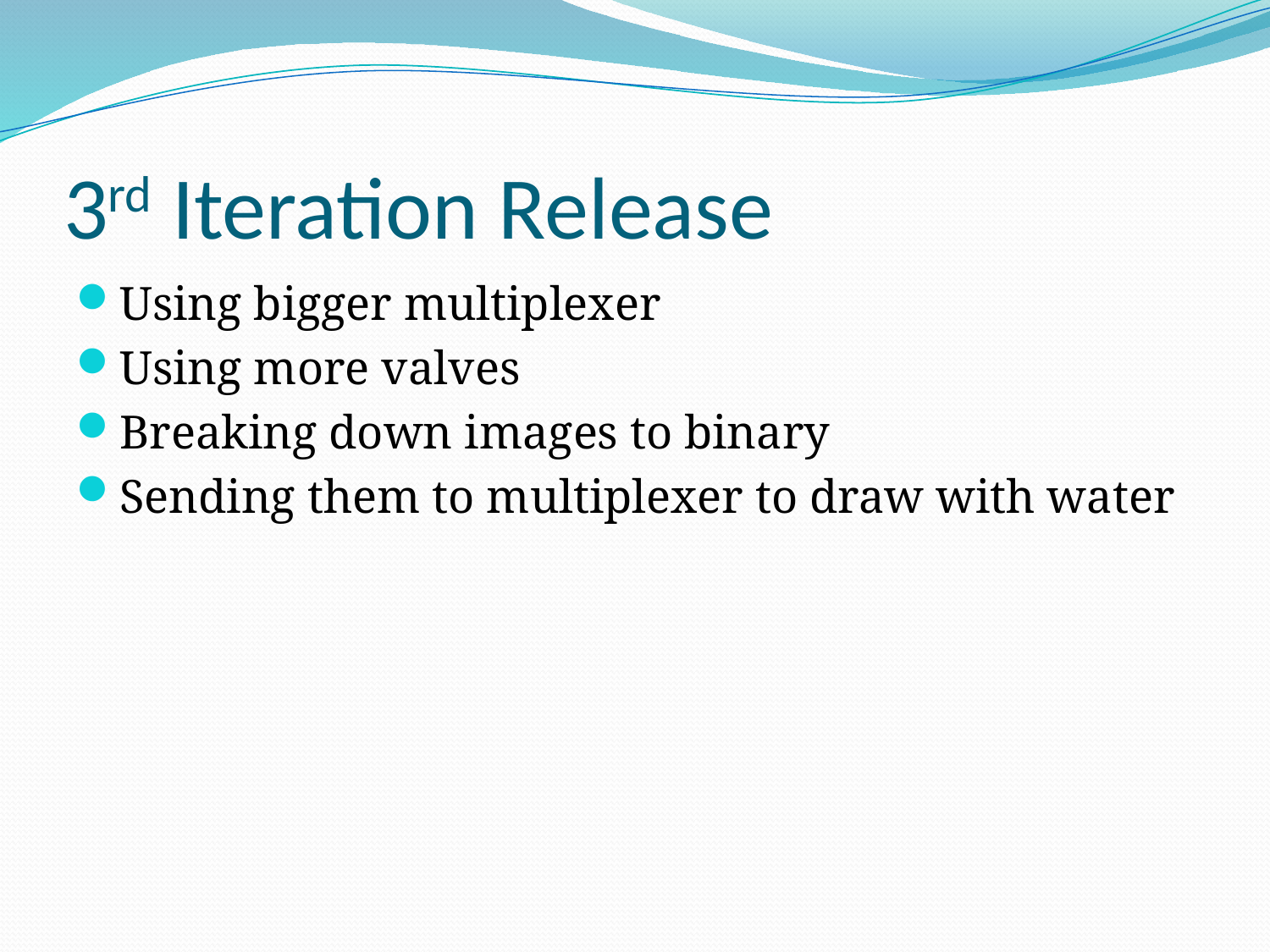

# 3rd Iteration Release
Using bigger multiplexer
Using more valves
Breaking down images to binary
Sending them to multiplexer to draw with water